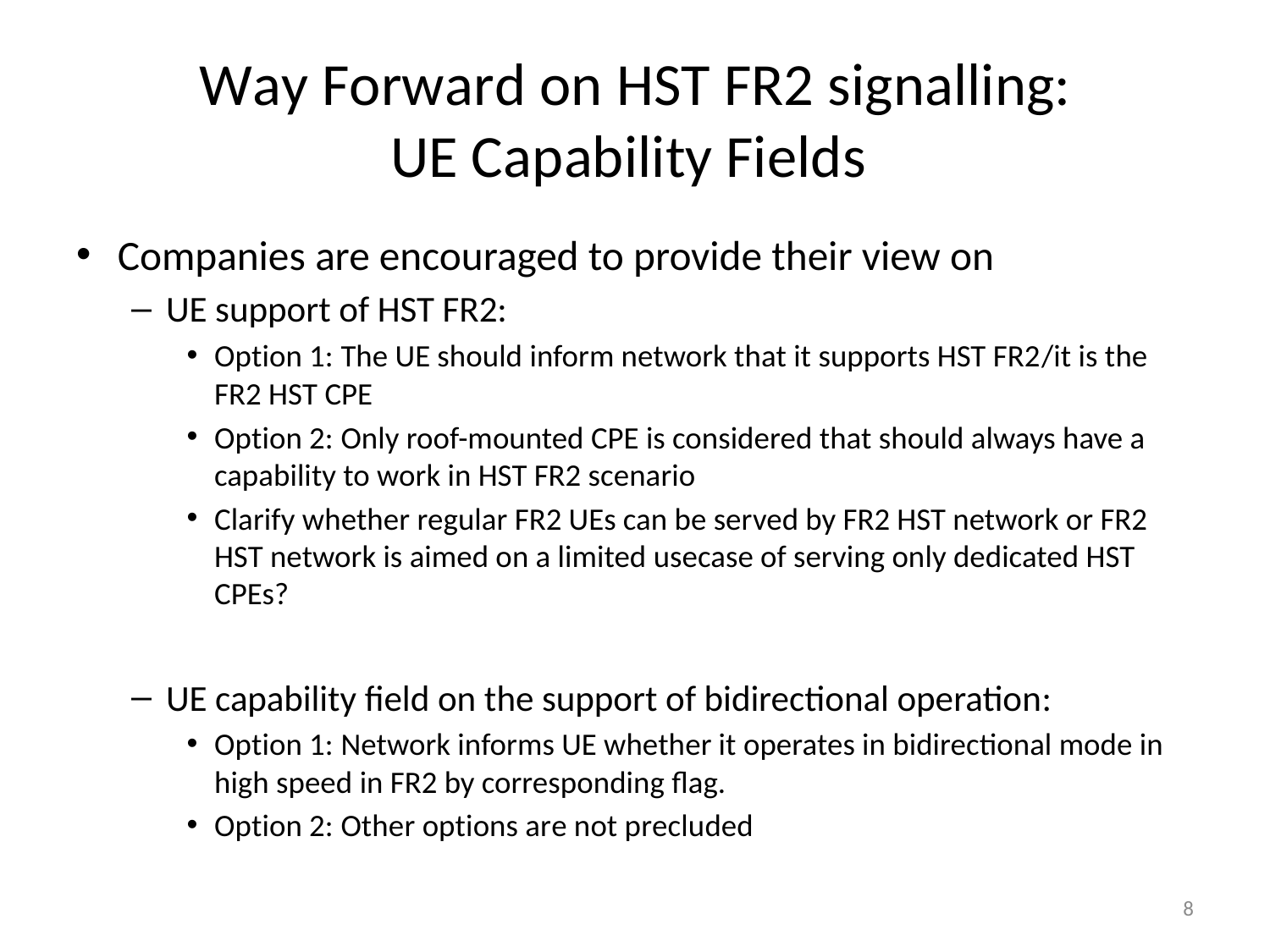

# Way Forward on HST FR2 signalling: UE Capability Fields
Companies are encouraged to provide their view on
UE support of HST FR2:
Option 1: The UE should inform network that it supports HST FR2/it is the FR2 HST CPE
Option 2: Only roof-mounted CPE is considered that should always have a capability to work in HST FR2 scenario
Clarify whether regular FR2 UEs can be served by FR2 HST network or FR2 HST network is aimed on a limited usecase of serving only dedicated HST CPEs?

UE capability field on the support of bidirectional operation:
Option 1: Network informs UE whether it operates in bidirectional mode in high speed in FR2 by corresponding flag.
Option 2: Other options are not precluded

8